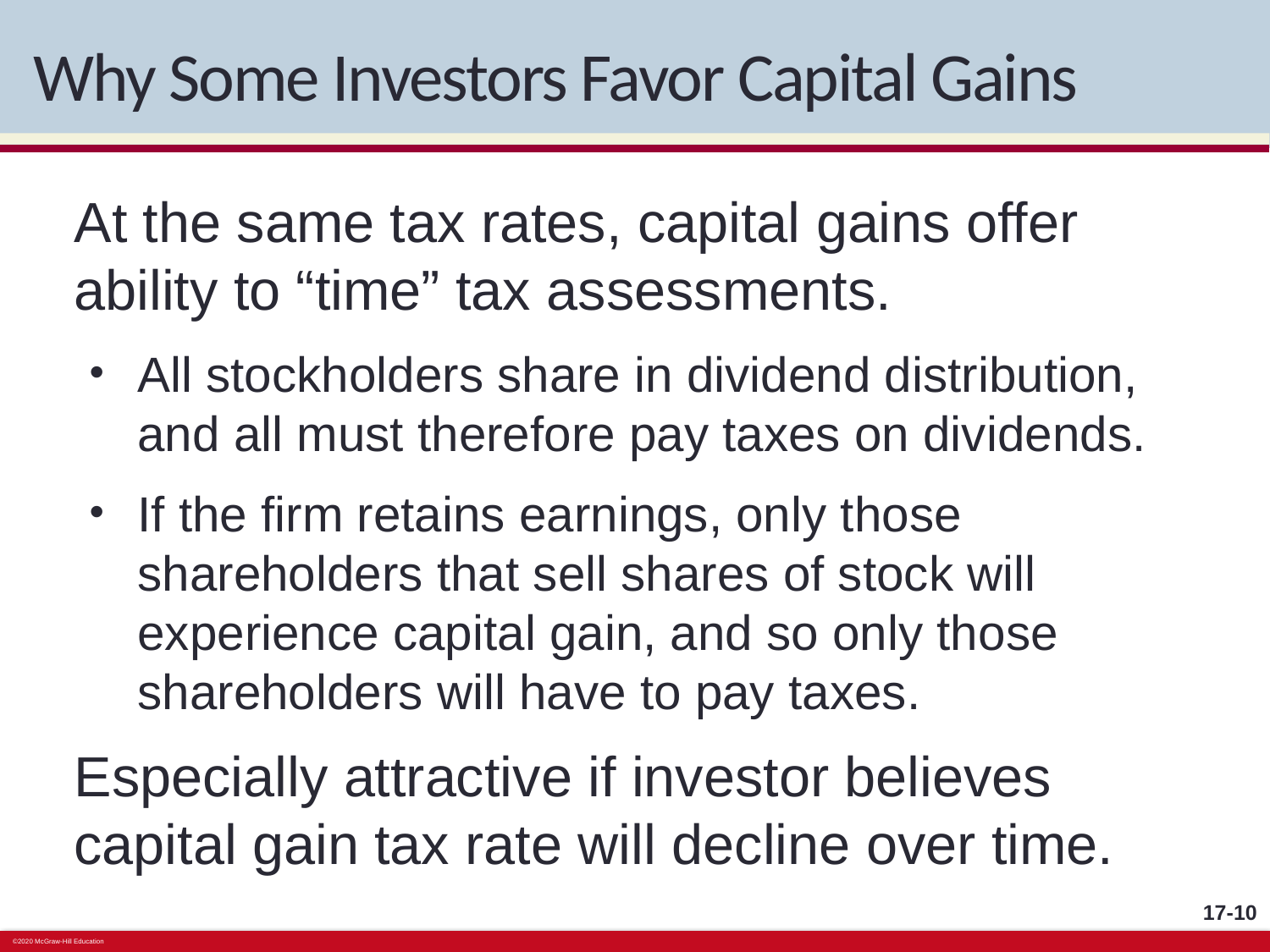

# Why Some Investors Favor Capital Gains
At the same tax rates, capital gains offer ability to “time” tax assessments.
All stockholders share in dividend distribution, and all must therefore pay taxes on dividends.
If the firm retains earnings, only those shareholders that sell shares of stock will experience capital gain, and so only those shareholders will have to pay taxes.
Especially attractive if investor believes capital gain tax rate will decline over time.